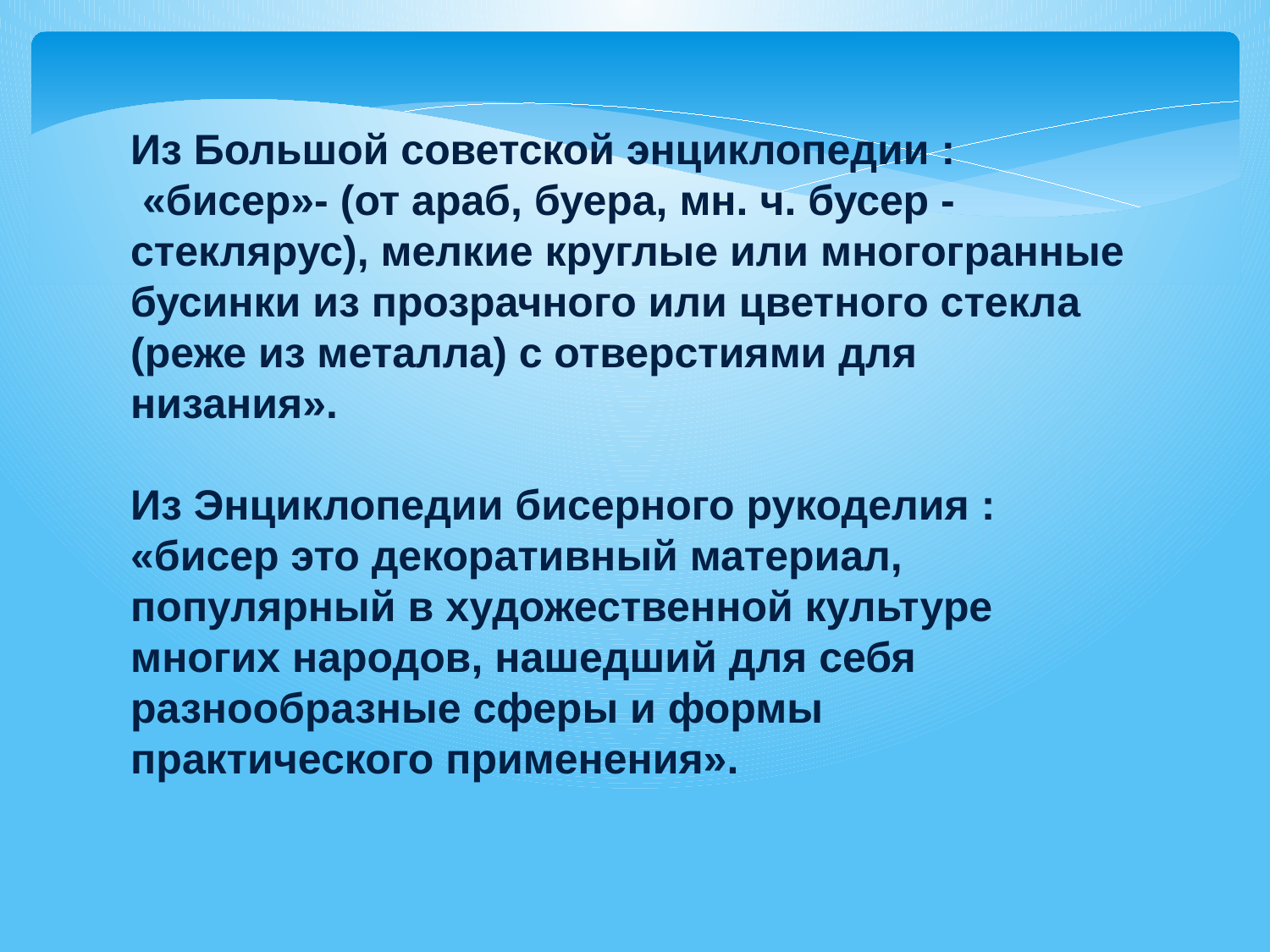

Из Большой советской энциклопедии :
 «бисер»- (от араб, буера, мн. ч. бусер - стеклярус), мелкие круглые или многогранные бусинки из прозрачного или цветного стекла (реже из металла) с отверстиями для низания».

Из Энциклопедии бисерного рукоделия :
«бисер это декоративный материал, популярный в художественной культуре многих народов, нашедший для себя разнообразные сферы и формы практического применения».